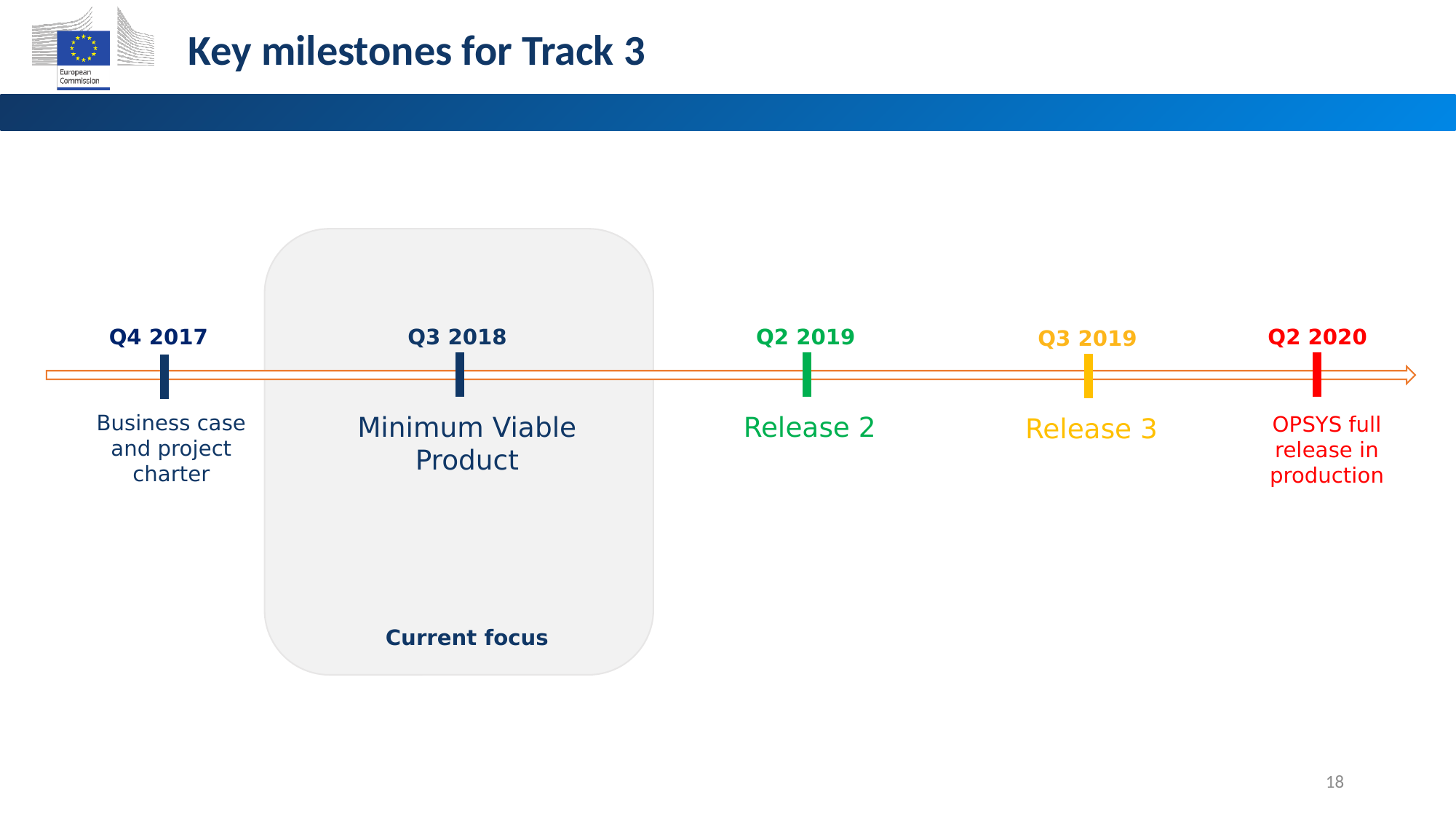

Key milestones for Track 3

Q4 2017
Q3 2018
Q2 2019
Q2 2020
Q3 2019

Minimum Viable Product
Business case and project charter
Release 2
OPSYS full release in production
Release 3
Current focus
18